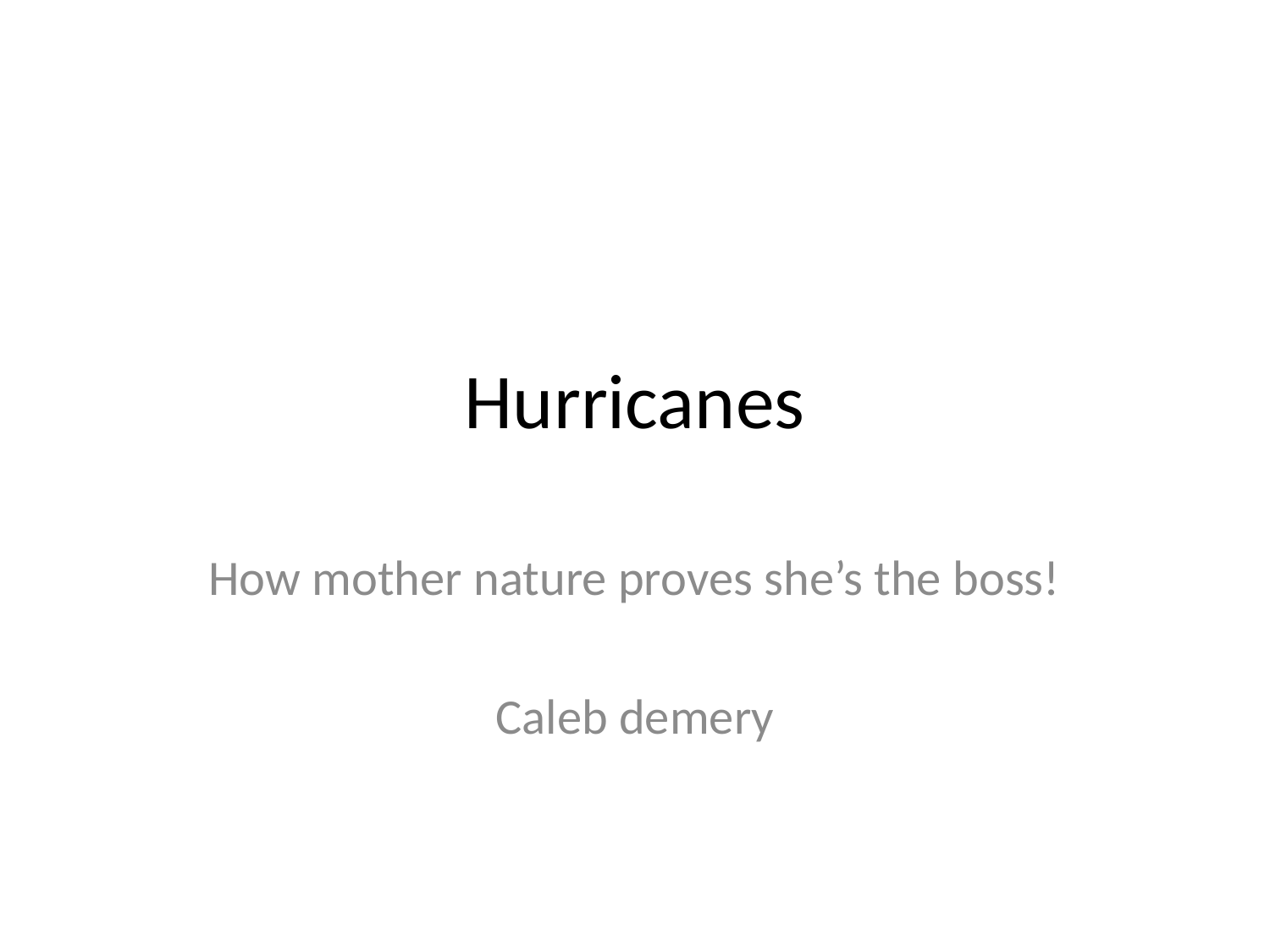

# Hurricanes
How mother nature proves she’s the boss!

Caleb demery